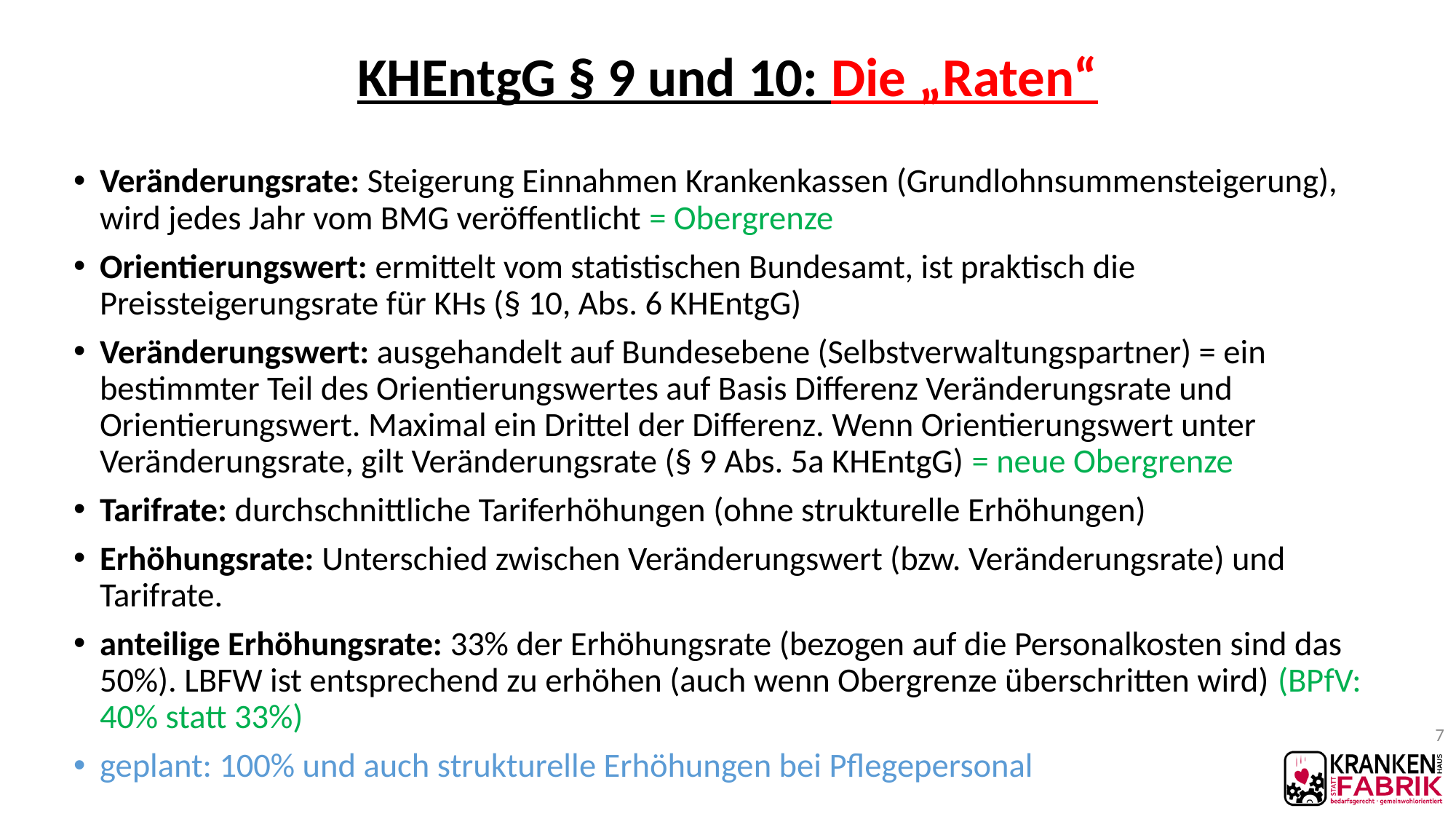

# KHEntgG § 9 und 10: Die „Raten“
Veränderungsrate: Steigerung Einnahmen Krankenkassen (Grundlohnsummensteigerung), wird jedes Jahr vom BMG veröffentlicht = Obergrenze
Orientierungswert: ermittelt vom statistischen Bundesamt, ist praktisch die Preissteigerungsrate für KHs (§ 10, Abs. 6 KHEntgG)
Veränderungswert: ausgehandelt auf Bundesebene (Selbstverwaltungspartner) = ein bestimmter Teil des Orientierungswertes auf Basis Differenz Veränderungsrate und Orientierungswert. Maximal ein Drittel der Differenz. Wenn Orientierungswert unter Veränderungsrate, gilt Veränderungsrate (§ 9 Abs. 5a KHEntgG) = neue Obergrenze
Tarifrate: durchschnittliche Tariferhöhungen (ohne strukturelle Erhöhungen)
Erhöhungsrate: Unterschied zwischen Veränderungswert (bzw. Veränderungsrate) und Tarifrate.
anteilige Erhöhungsrate: 33% der Erhöhungsrate (bezogen auf die Personalkosten sind das 50%). LBFW ist entsprechend zu erhöhen (auch wenn Obergrenze überschritten wird) (BPfV: 40% statt 33%)
geplant: 100% und auch strukturelle Erhöhungen bei Pflegepersonal

7